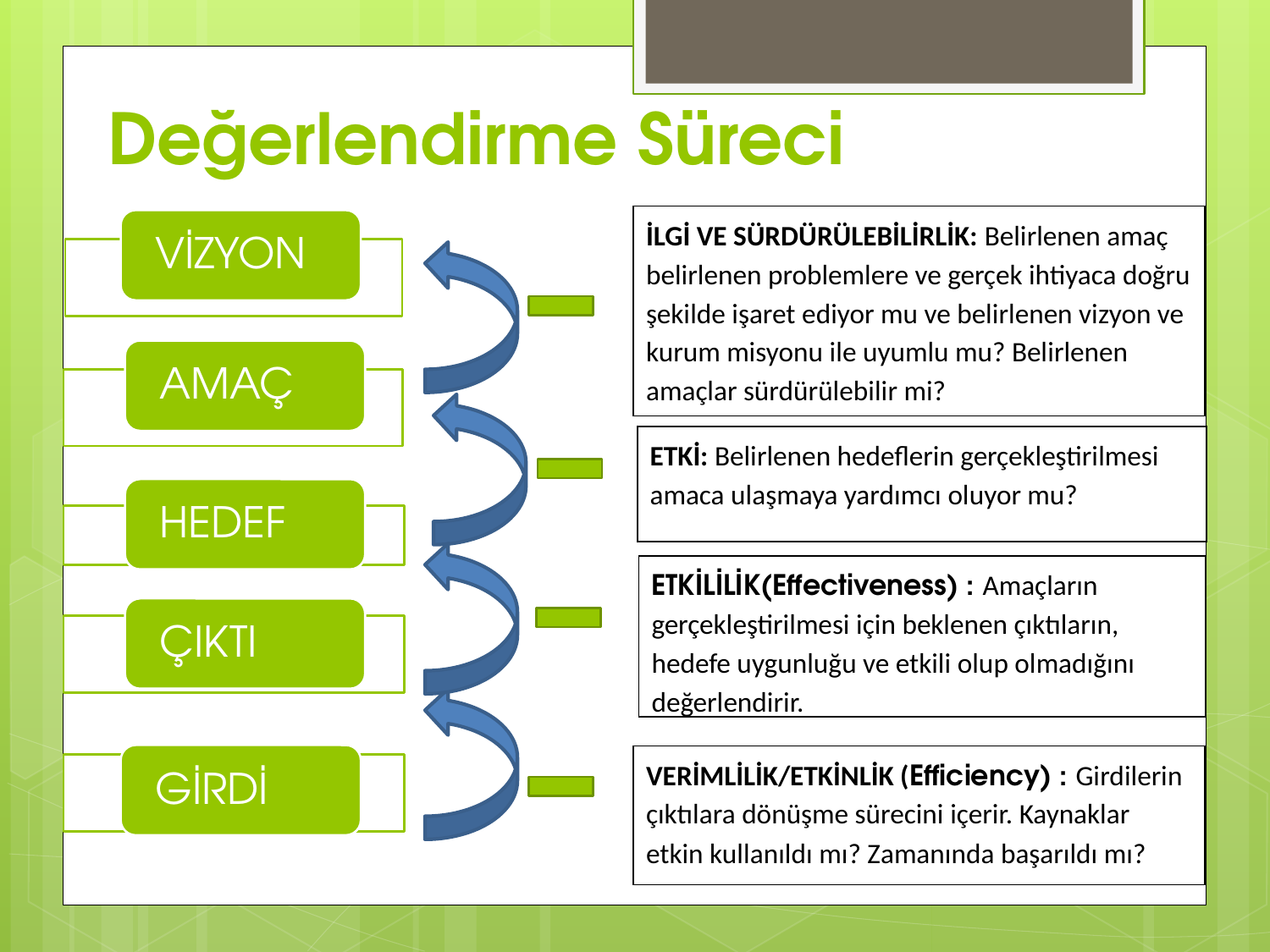

# Değerlendirme Süreci
VİZYON
AMAÇ

HEDEF
ÇIKTI
GİRDİ
İLGİ VE SÜRDÜRÜLEBİLİRLİK: Belirlenen amaç belirlenen problemlere ve gerçek ihtiyaca doğru şekilde işaret ediyor mu ve belirlenen vizyon ve kurum misyonu ile uyumlu mu? Belirlenen amaçlar sürdürülebilir mi?

ETKİ: Belirlenen hedeflerin gerçekleştirilmesi amaca ulaşmaya yardımcı oluyor mu?

ETKİLİLİK(Effectiveness) : Amaçların gerçekleştirilmesi için beklenen çıktıların, hedefe uygunluğu ve etkili olup olmadığını değerlendirir.

VERİMLİLİK/ETKİNLİK (Efficiency) : Girdilerin çıktılara dönüşme sürecini içerir. Kaynaklar etkin kullanıldı mı? Zamanında başarıldı mı?